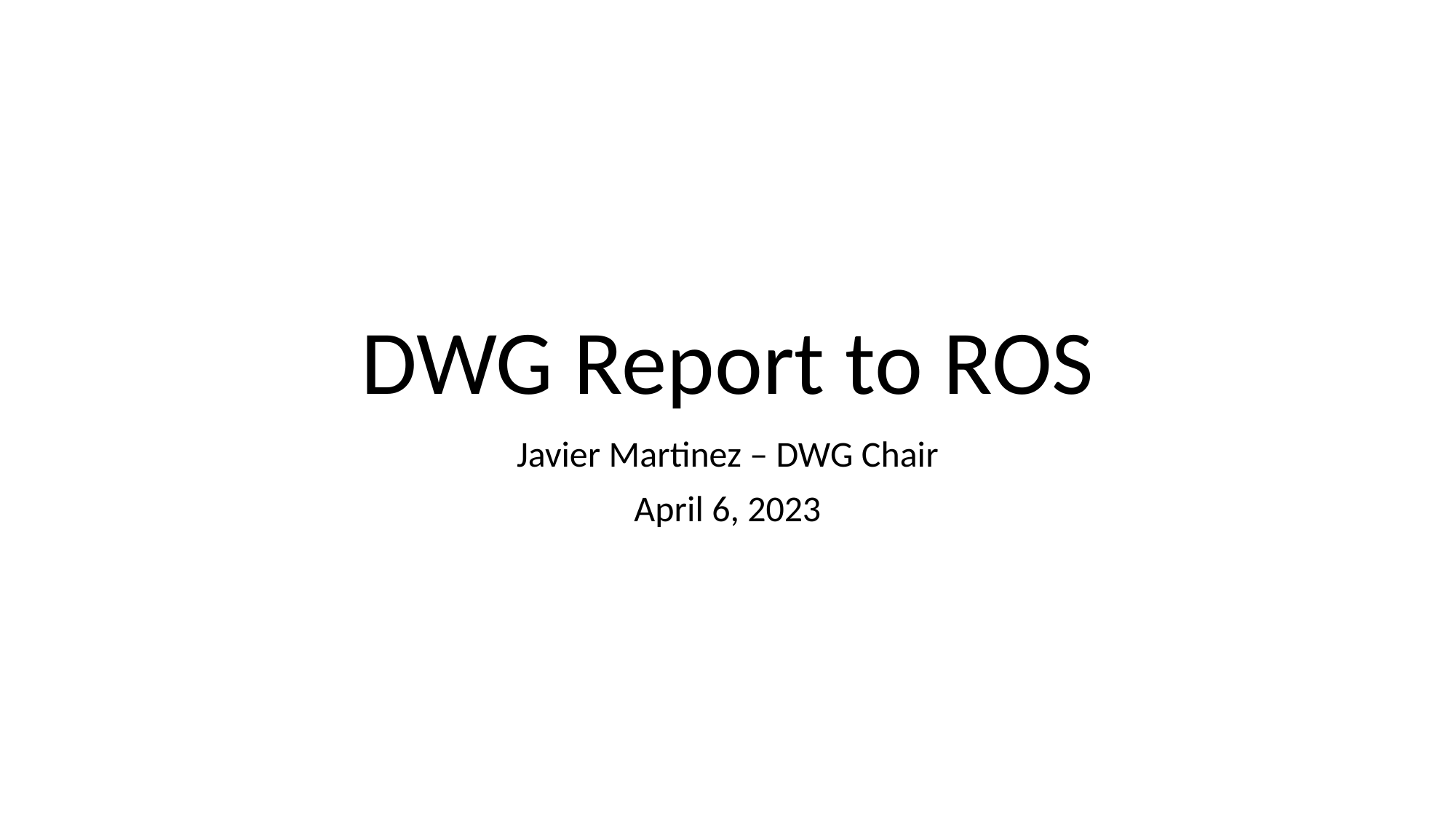

# DWG Report to ROS
Javier Martinez – DWG Chair
April 6, 2023